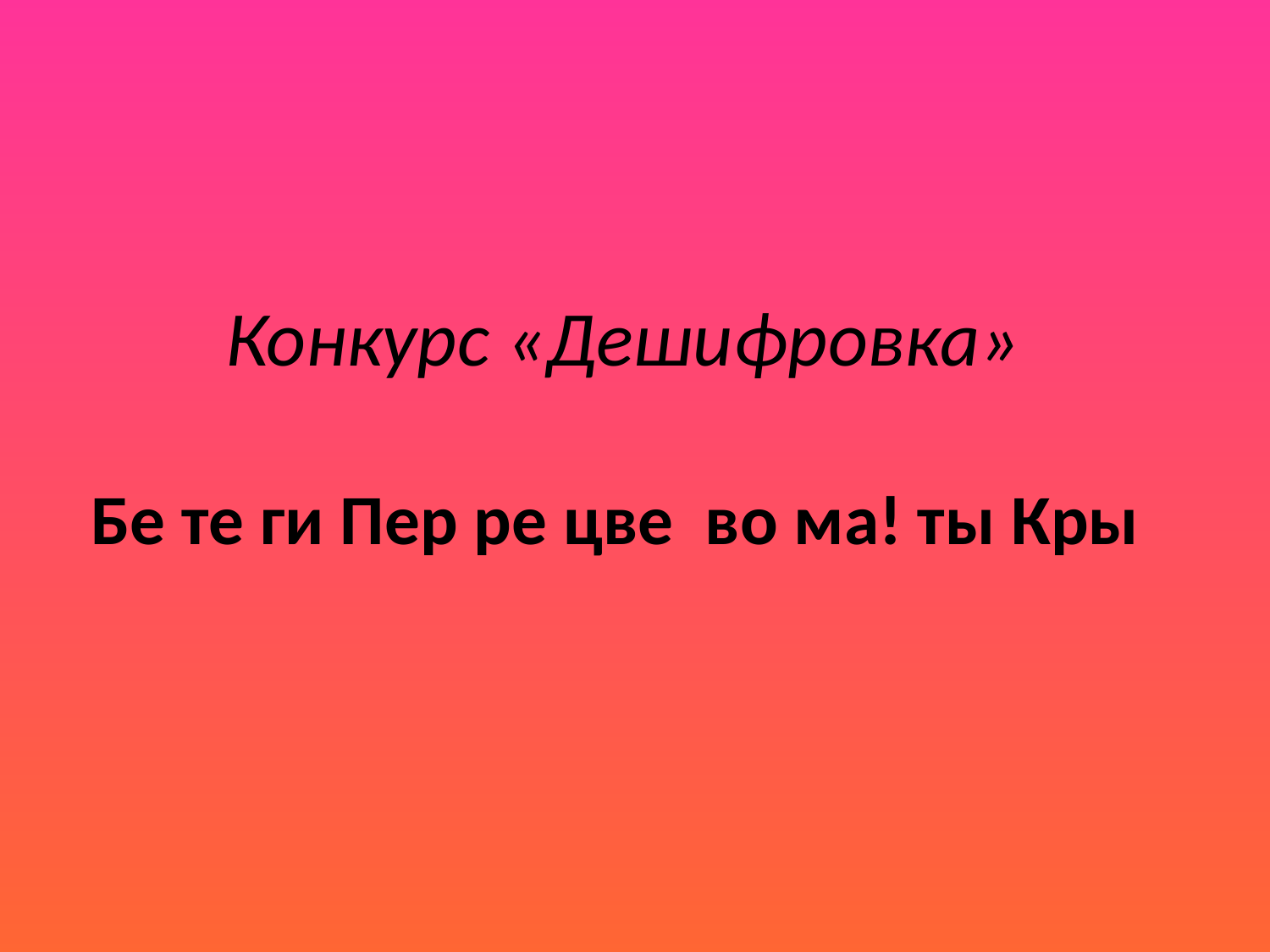

# Конкурс «Дешифровка» Бе те ги Пер ре цве  во ма! ты Кры